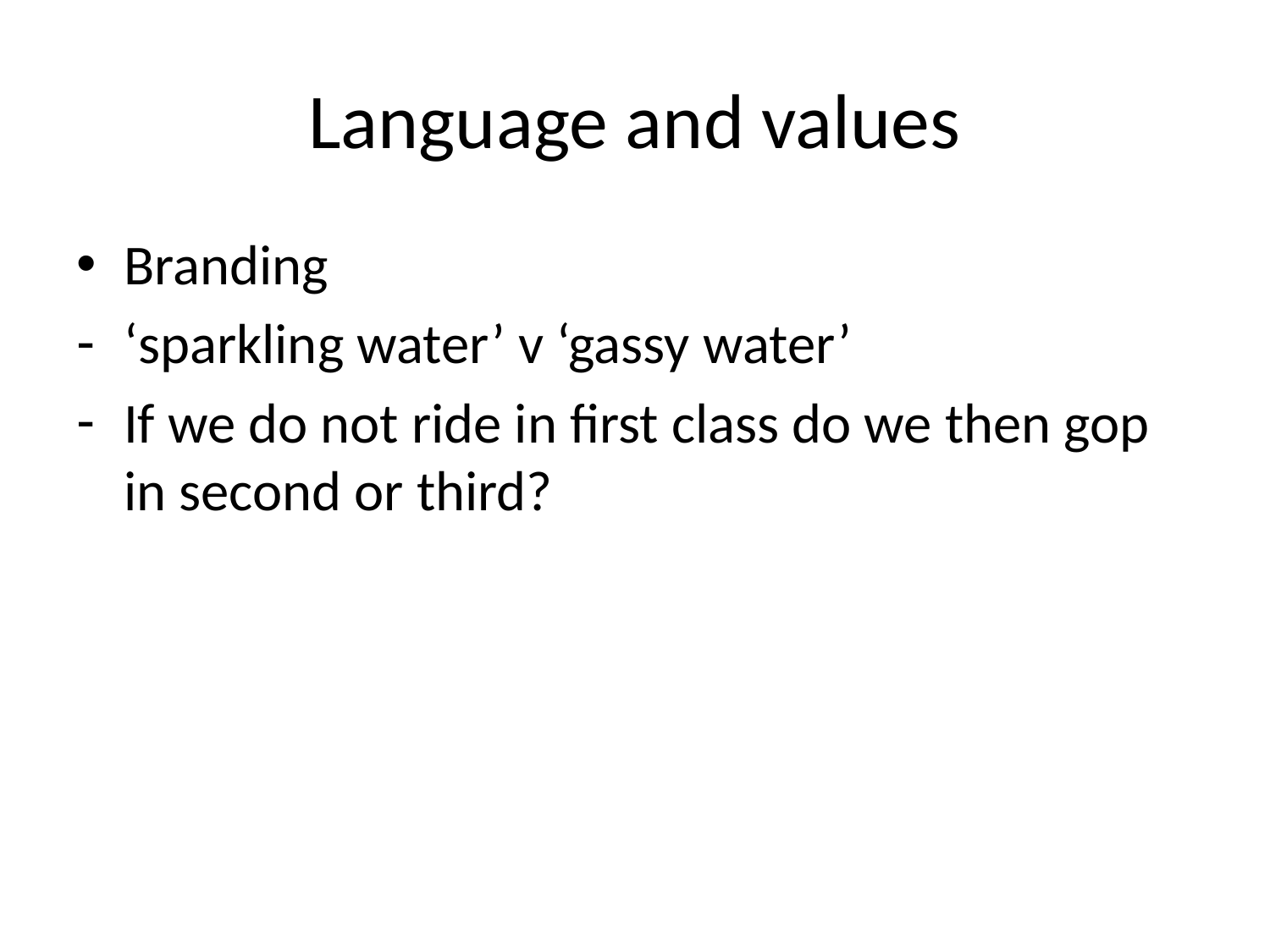

# Language and values
Branding
‘sparkling water’ v ‘gassy water’
If we do not ride in first class do we then gop in second or third?